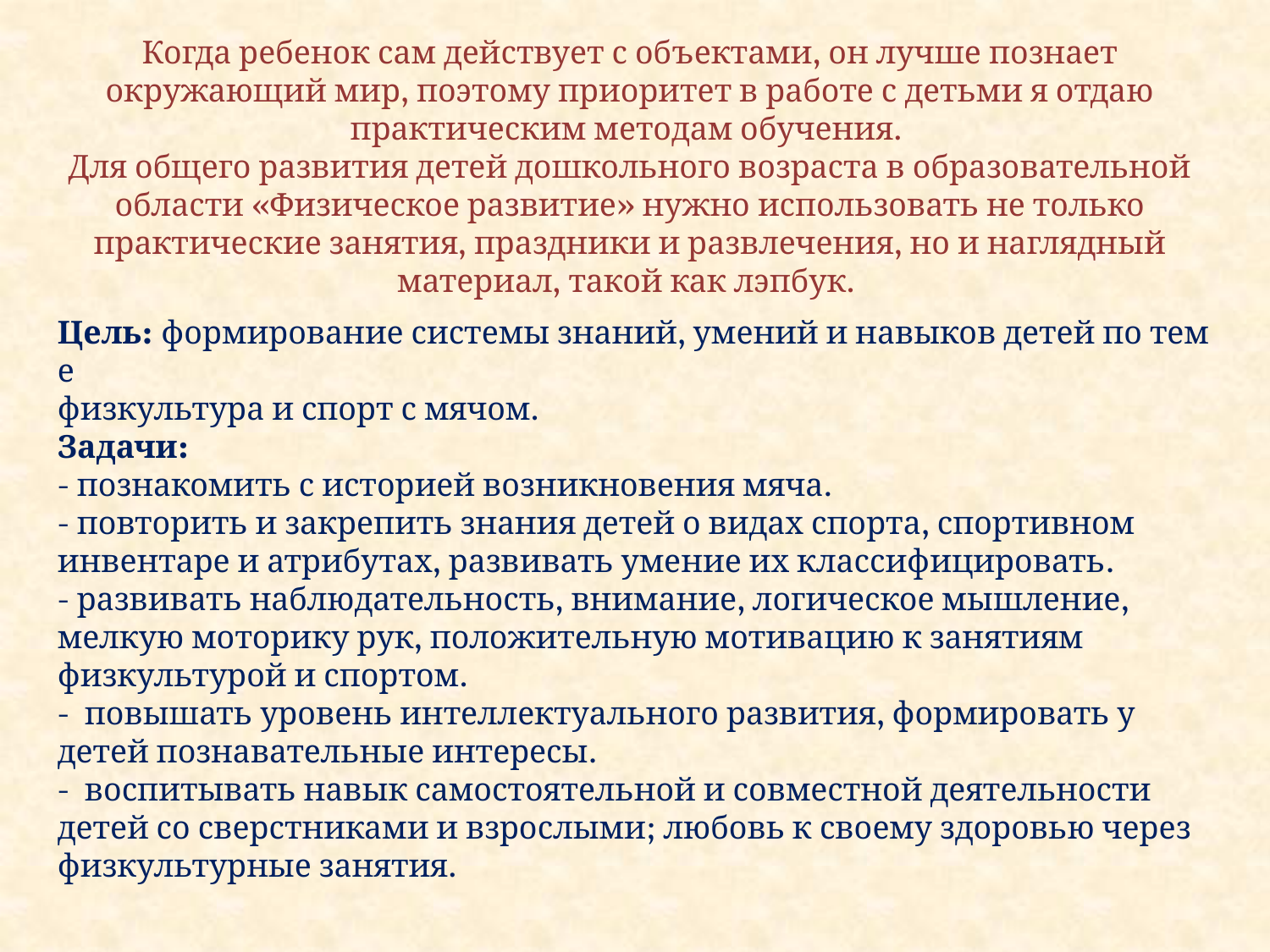

Когда ребенок сам действует с объектами, он лучше познает окружающий мир, поэтому приоритет в работе с детьми я отдаю практическим методам обучения.
Для общего развития детей дошкольного возраста в образовательной области «Физическое развитие» нужно использовать не только практические занятия, праздники и развлечения, но и наглядный материал, такой как лэпбук.
Цель: формирование системы знаний, умений и навыков детей по теме
физкультура и спорт с мячом.
Задачи:
- познакомить с историей возникновения мяча.
- повторить и закрепить знания детей о видах спорта, спортивном инвентаре и атрибутах, развивать умение их классифицировать.
- развивать наблюдательность, внимание, логическое мышление, мелкую моторику рук, положительную мотивацию к занятиям физкультурой и спортом.
-  повышать уровень интеллектуального развития, формировать у детей познавательные интересы.
-  воспитывать навык самостоятельной и совместной деятельности детей со сверстниками и взрослыми; любовь к своему здоровью через физкультурные занятия.